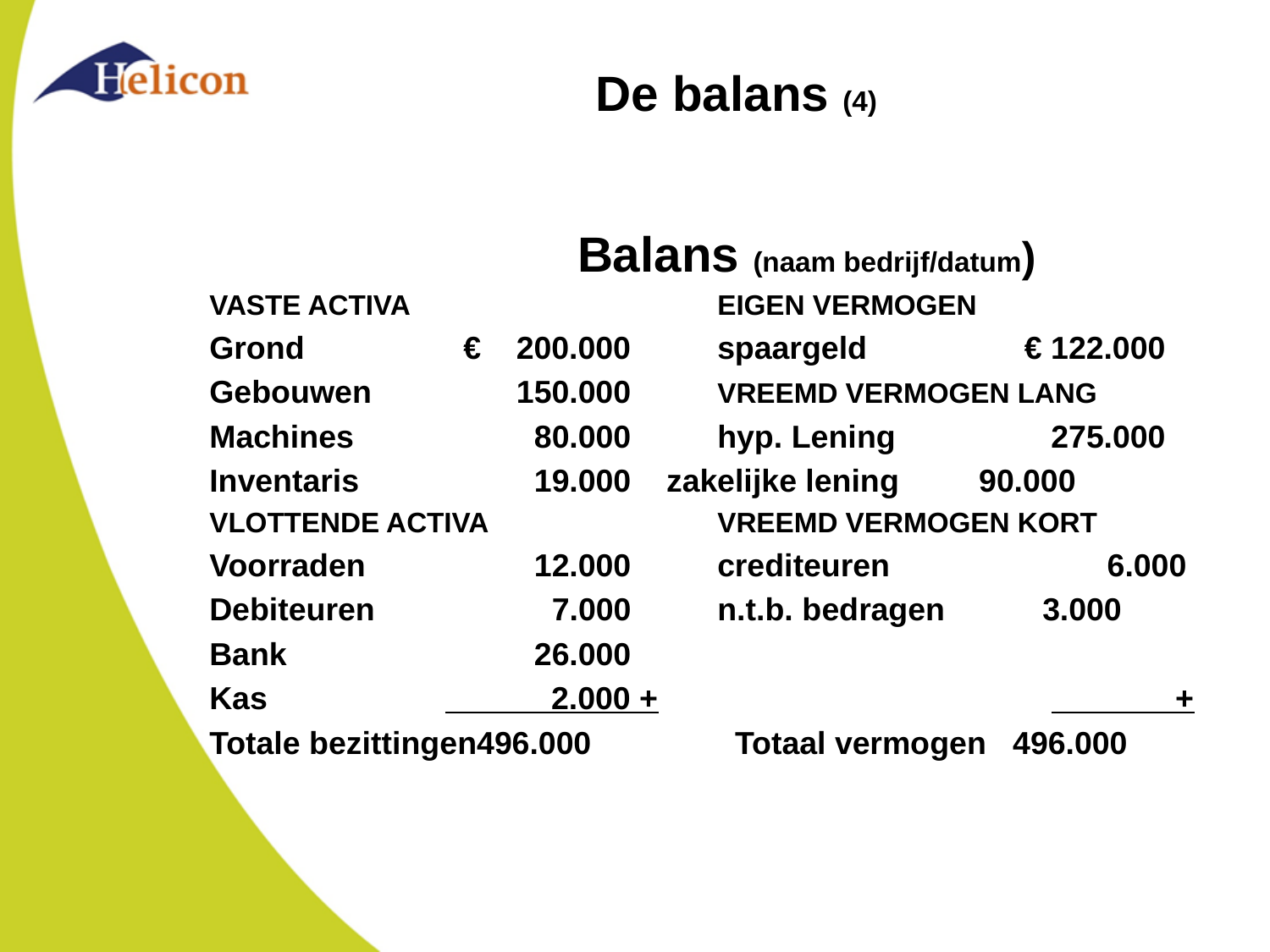

# De balans (4)
	 Balans (naam bedrijf/datum)
VASTE ACTIVA			EIGEN VERMOGEN
Grond		€    200.000	spaargeld	      € 122.000
Gebouwen	      150.000	VREEMD VERMOGEN LANG
Machines	        80.000	hyp. Lening	         275.000
Inventaris 	        19.000    zakelijke lening         90.000
VLOTTENDE ACTIVA		VREEMD VERMOGEN KORT
Voorraden	        12.000	crediteuren		 6.000
Debiteuren	          7.000	n.t.b. bedragen           3.000
Bank		        26.000
Kas                                2.000 +			                       +
Totale bezittingen496.000	  Totaal vermogen   496.000